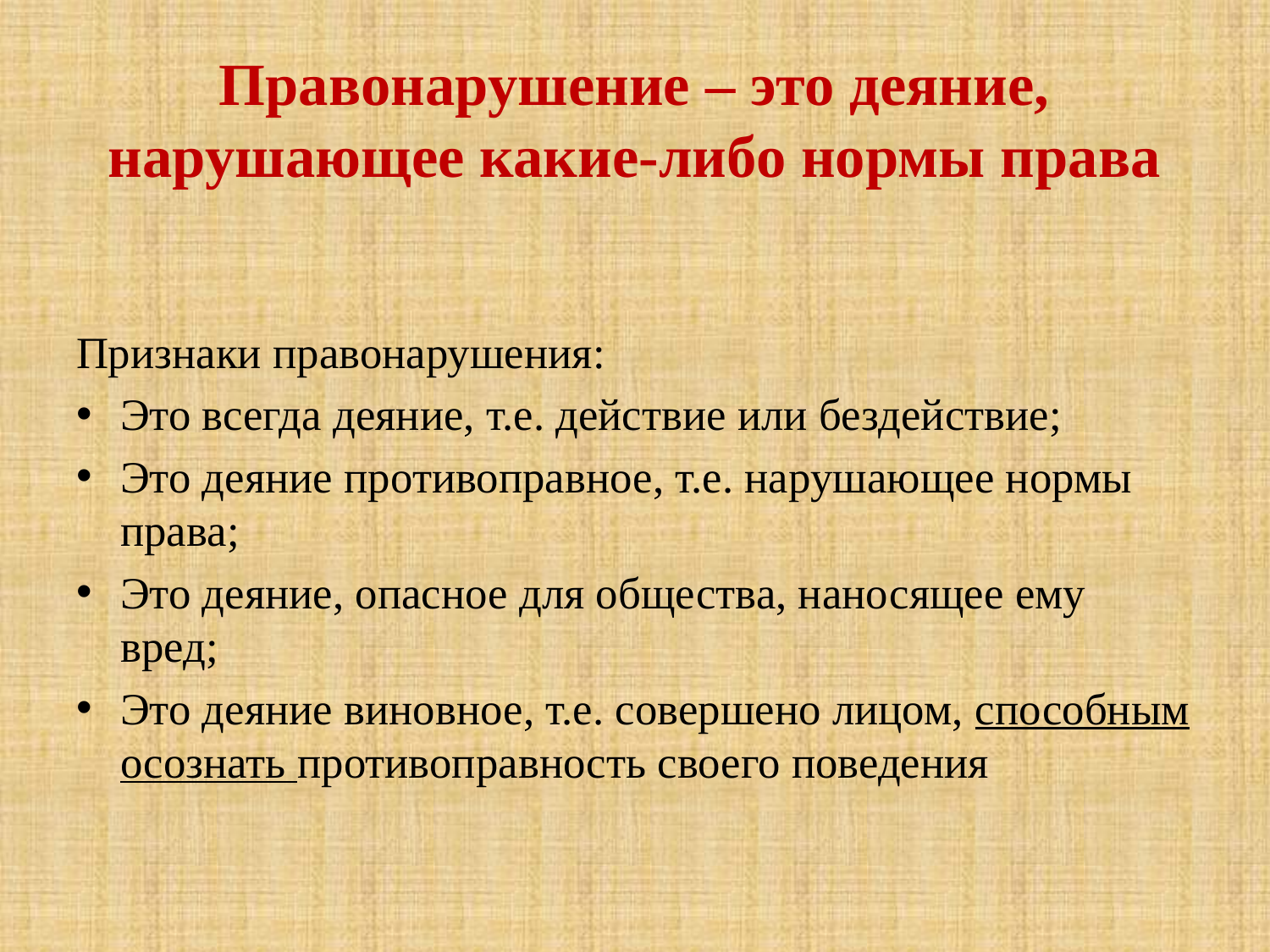

# Правонарушение – это деяние, нарушающее какие-либо нормы права
Признаки правонарушения:
Это всегда деяние, т.е. действие или бездействие;
Это деяние противоправное, т.е. нарушающее нормы права;
Это деяние, опасное для общества, наносящее ему вред;
Это деяние виновное, т.е. совершено лицом, способным осознать противоправность своего поведения